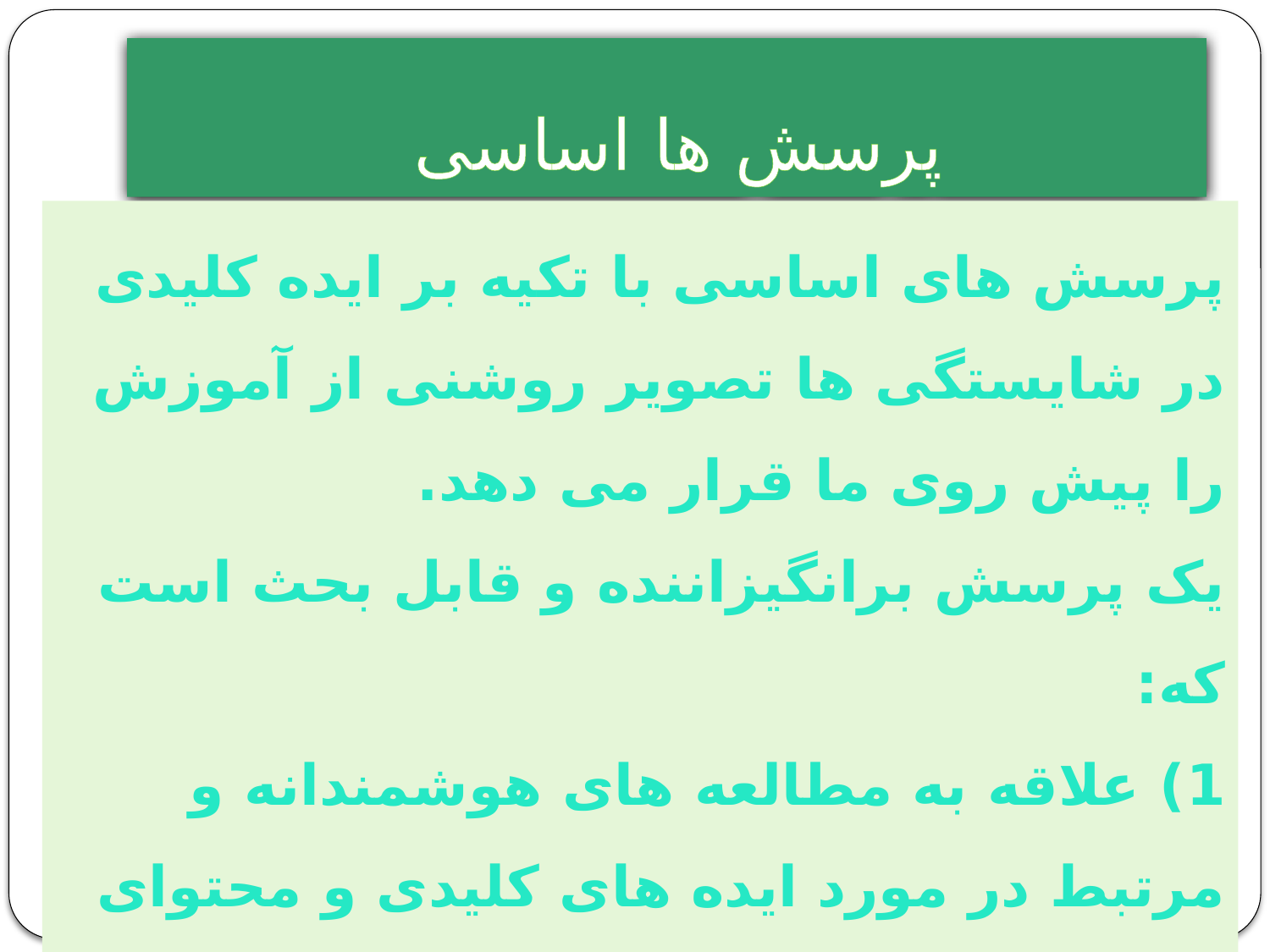

# پرسش ها اساسی
پرسش های اساسی با تکیه بر ایده کلیدی در شایستگی ها تصویر روشنی از آموزش را پیش روی ما قرار می دهد.
یک پرسش برانگیزاننده و قابل بحث است که:
1) علاقه به مطالعه های هوشمندانه و مرتبط در مورد ایده های کلیدی و محتوای اصلی را برانگیزد.
2)باعث تفکر عمیق،گفت و گو های جالب توجه ،پژوهش پایدار و ادراک تازه و هم چنین پرسش های جدید شود.
3) دانش آموزان را وادارد که  برای ایده ها و پاسخ پرسش هایشان شواهد مستدل ارایه کنند.